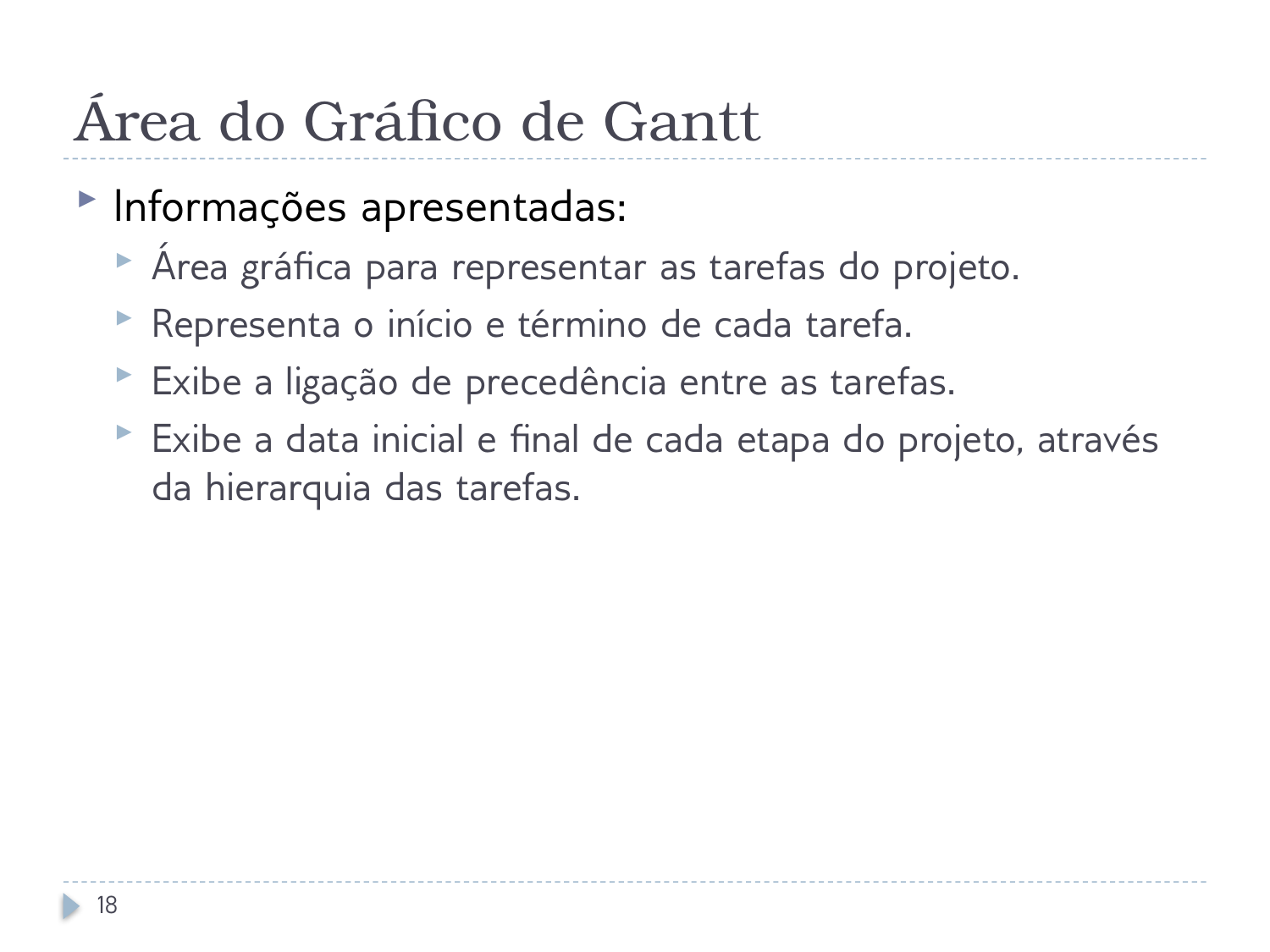

# Área do Gráfico de Gantt
Informações apresentadas:
Área gráfica para representar as tarefas do projeto.
Representa o início e término de cada tarefa.
Exibe a ligação de precedência entre as tarefas.
Exibe a data inicial e final de cada etapa do projeto, através da hierarquia das tarefas.
18